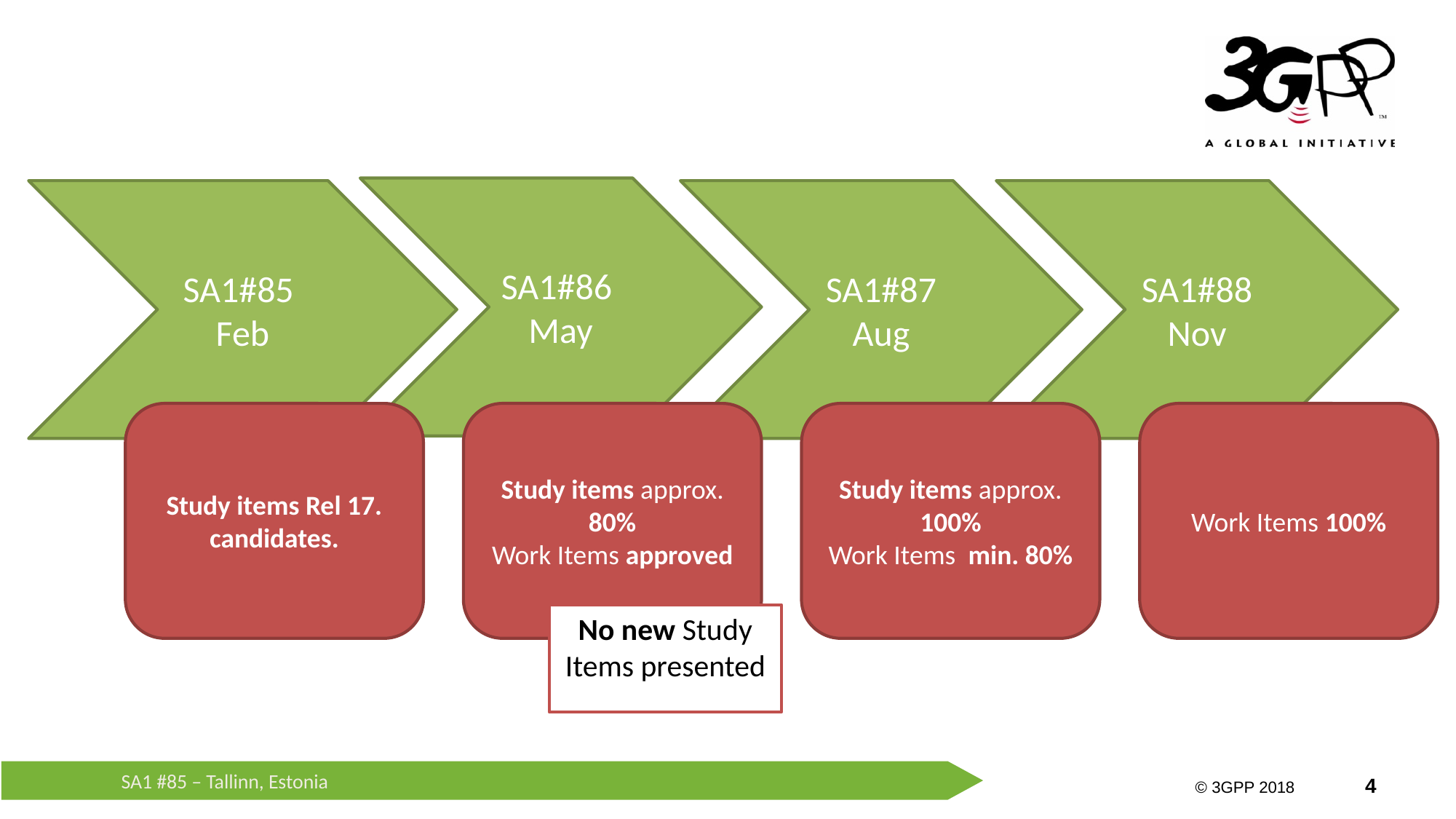

SA1#86
May
SA1#85
Feb
SA1#87
Aug
SA1#88
Nov
Study items Rel 17. candidates.
Study items approx. 80%
Work Items approved
Study items approx. 100%
Work Items  min. 80%
Work Items 100%
No new Study Items presented